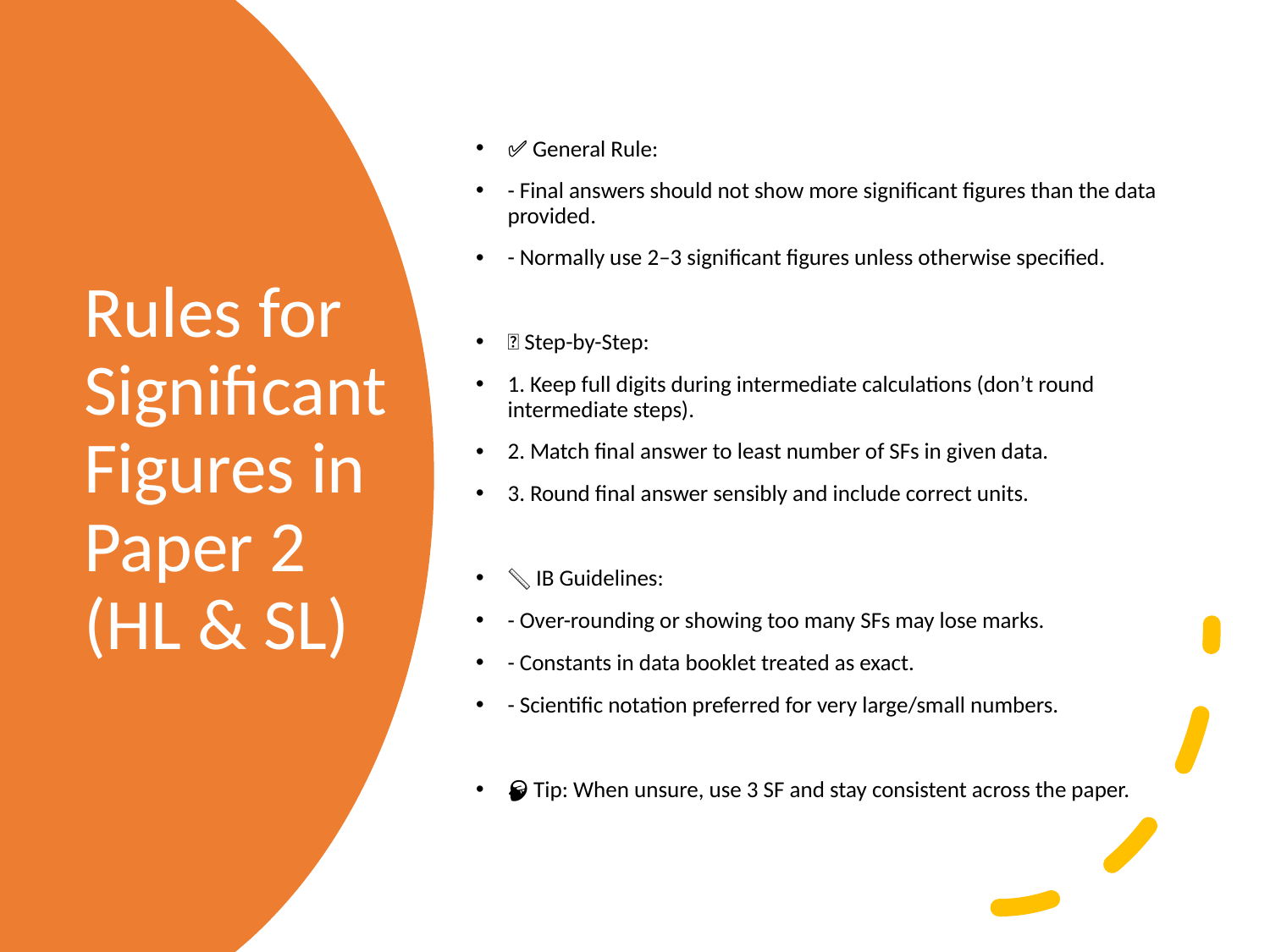

✅ General Rule:
- Final answers should not show more significant figures than the data provided.
- Normally use 2–3 significant figures unless otherwise specified.

🧮 Step-by-Step:
1. Keep full digits during intermediate calculations (don’t round intermediate steps).
2. Match final answer to least number of SFs in given data.
3. Round final answer sensibly and include correct units.

📏 IB Guidelines:
- Over-rounding or showing too many SFs may lose marks.
- Constants in data booklet treated as exact.
- Scientific notation preferred for very large/small numbers.

🧠 Tip: When unsure, use 3 SF and stay consistent across the paper.
# Rules for Significant Figures in Paper 2 (HL & SL)